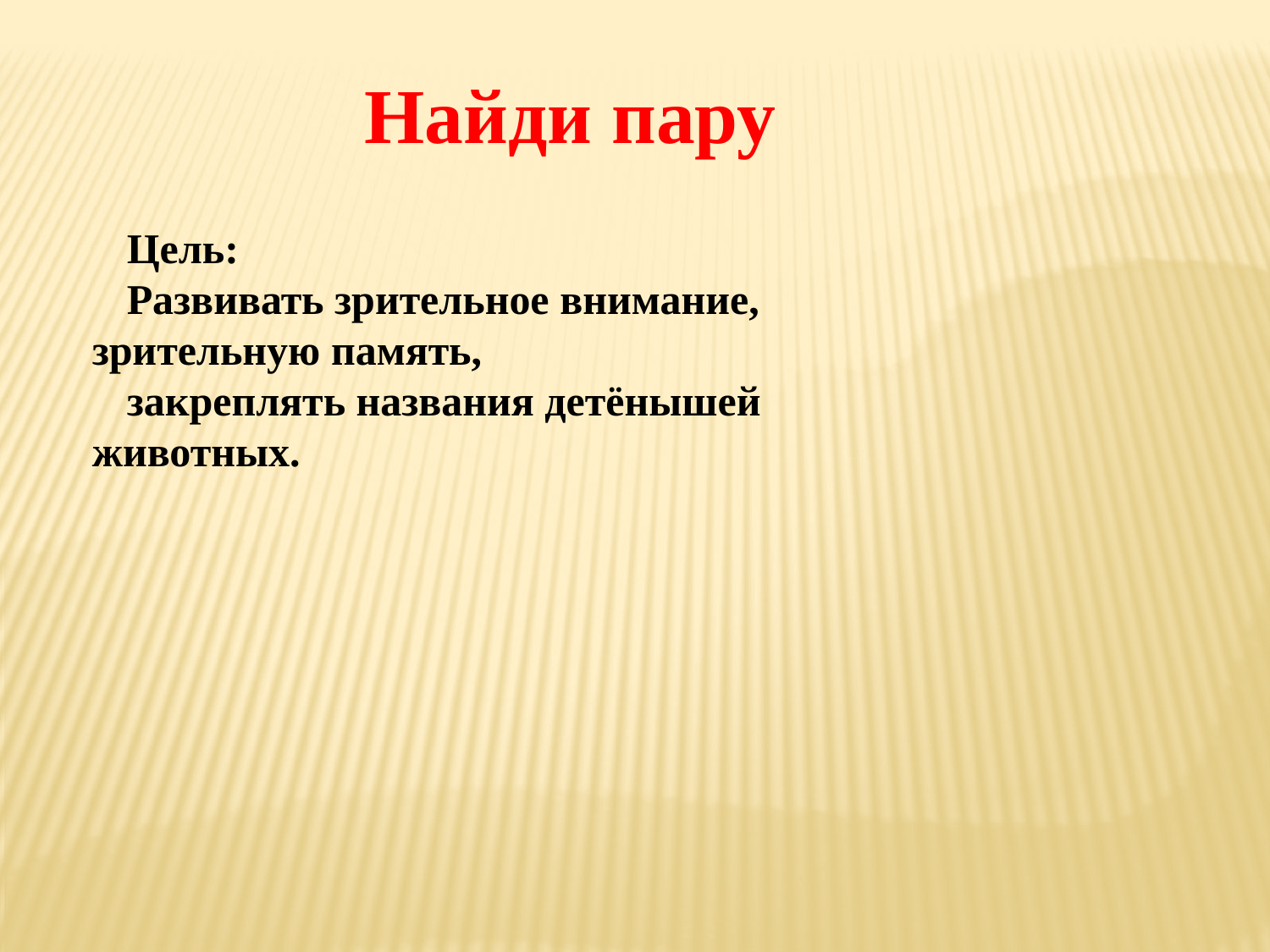

Найди пару

Цель:
Развивать зрительное внимание, зрительную память,
закреплять названия детёнышей животных.